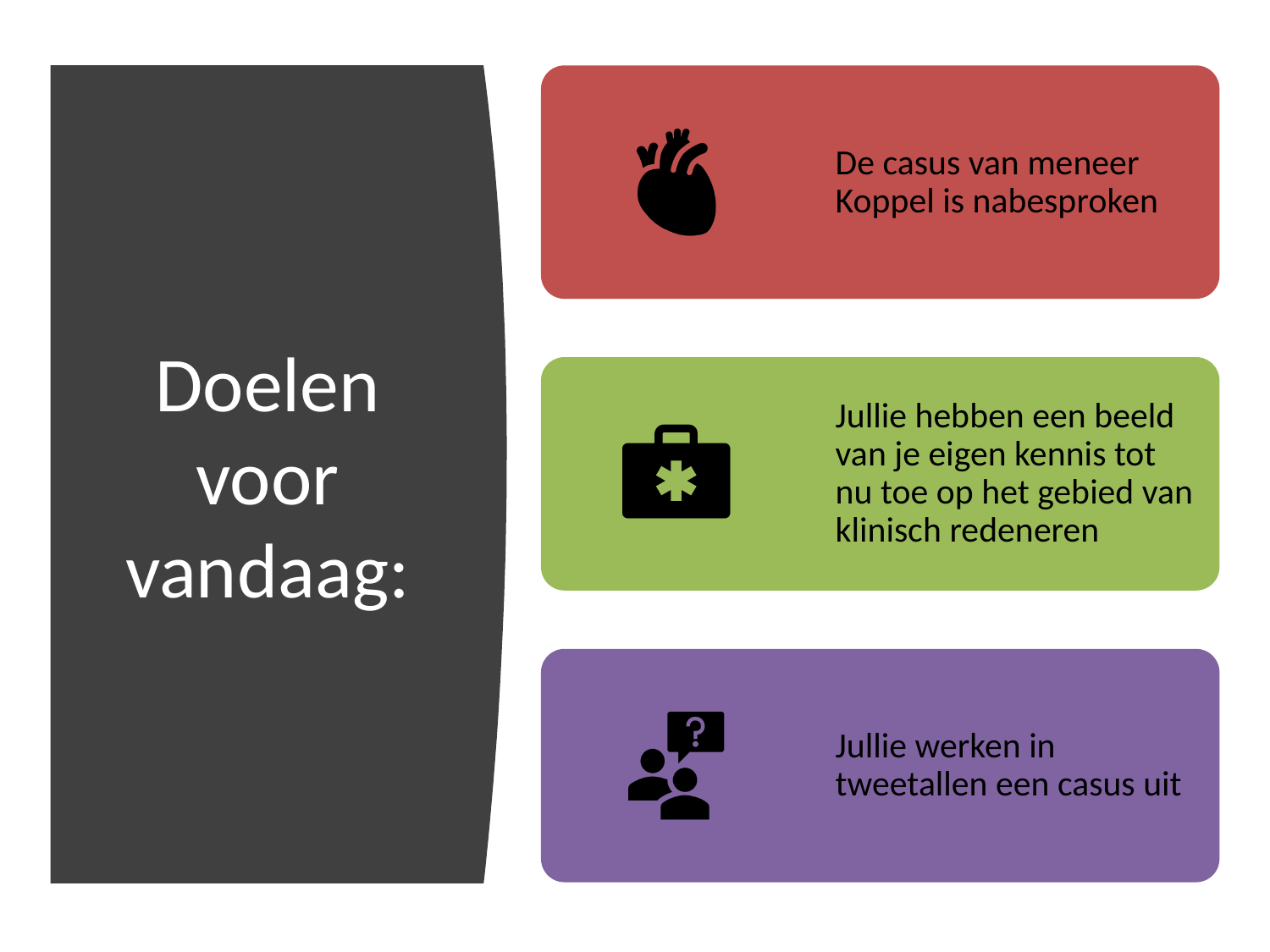

De casus van meneer Koppel is nabesproken
Jullie hebben een beeld van je eigen kennis tot nu toe op het gebied van klinisch redeneren
Jullie werken in tweetallen een casus uit

# Doelen voor vandaag: